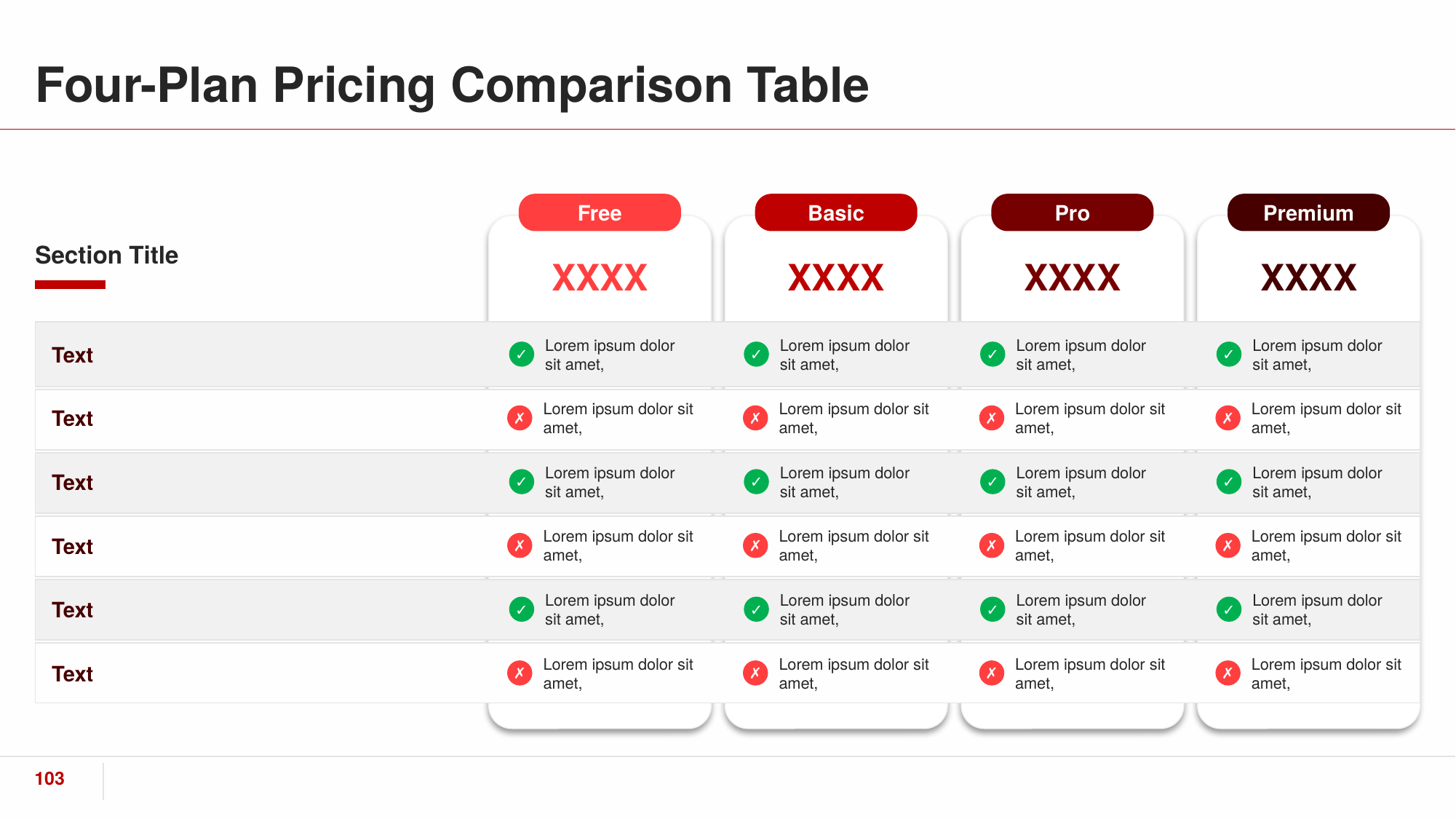

# Four-Plan Pricing Comparison Table
Free
Basic
Pro
Premium

Section Title
XXXX
XXXX
XXXX
XXXX

Lorem ipsum dolor sit amet,
✓
Lorem ipsum dolor sit amet,
✓
Lorem ipsum dolor sit amet,
✓
Lorem ipsum dolor sit amet,
✓
Text

Lorem ipsum dolor sit amet,
✗
Lorem ipsum dolor sit amet,
✗
Lorem ipsum dolor sit amet,
✗
Lorem ipsum dolor sit amet,
✗
Text

Lorem ipsum dolor sit amet,
✓
Lorem ipsum dolor sit amet,
✓
Lorem ipsum dolor sit amet,
✓
Lorem ipsum dolor sit amet,
✓
Text

Lorem ipsum dolor sit amet,
✗
Lorem ipsum dolor sit amet,
✗
Lorem ipsum dolor sit amet,
✗
Lorem ipsum dolor sit amet,
✗
Text

Lorem ipsum dolor sit amet,
✓
Lorem ipsum dolor sit amet,
✓
Lorem ipsum dolor sit amet,
✓
Lorem ipsum dolor sit amet,
✓
Text

Lorem ipsum dolor sit amet,
✗
Lorem ipsum dolor sit amet,
✗
Lorem ipsum dolor sit amet,
✗
Lorem ipsum dolor sit amet,
✗
Text
103